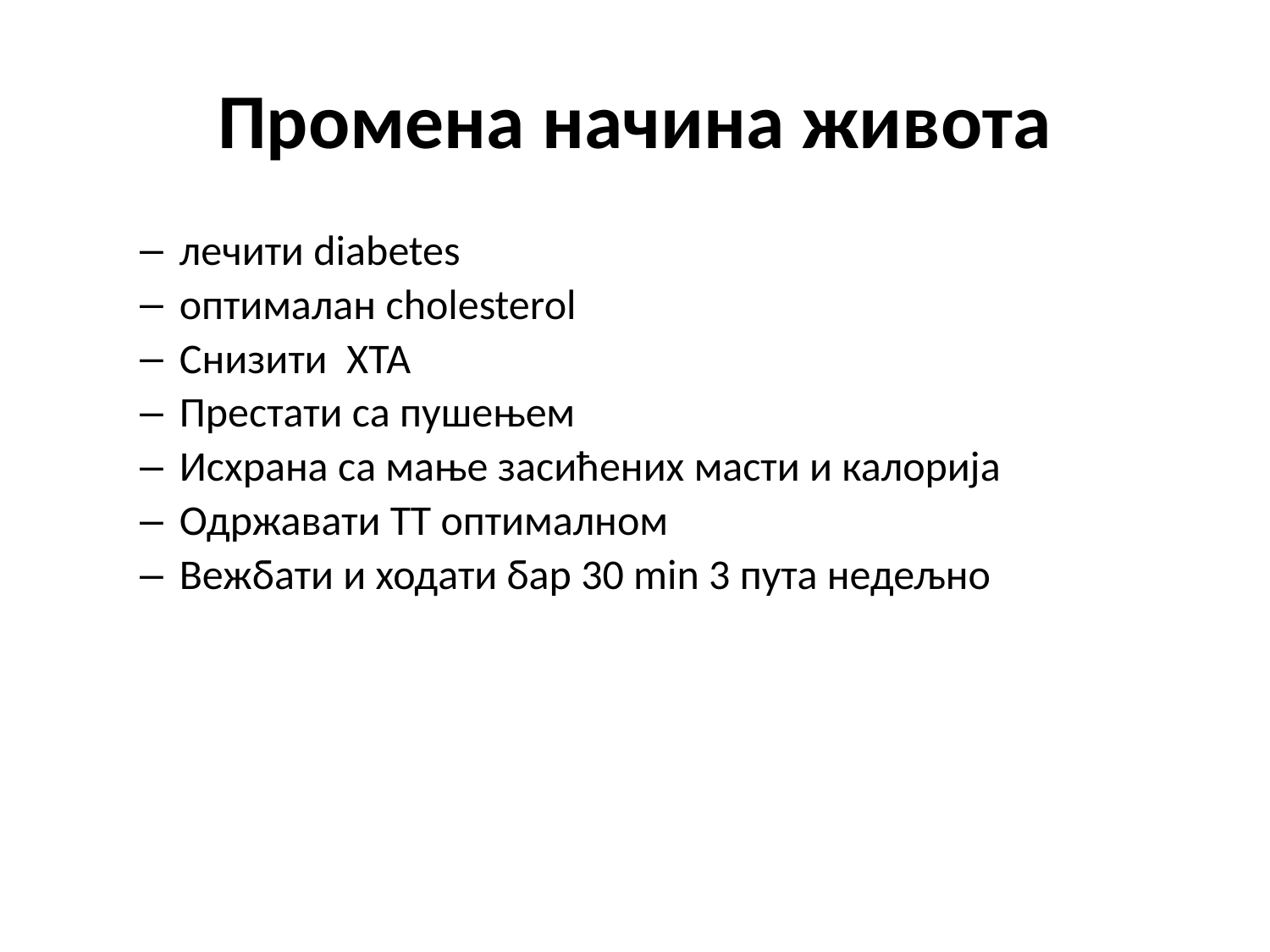

# Промена начина живота
лечити diabetes
оптималан cholesterol
Снизити  ХТА
Престати са пушењем
Исхрана са мање засићених масти и калорија
Одржавати ТТ оптималном
Вежбати и ходати бар 30 min 3 пута недељно